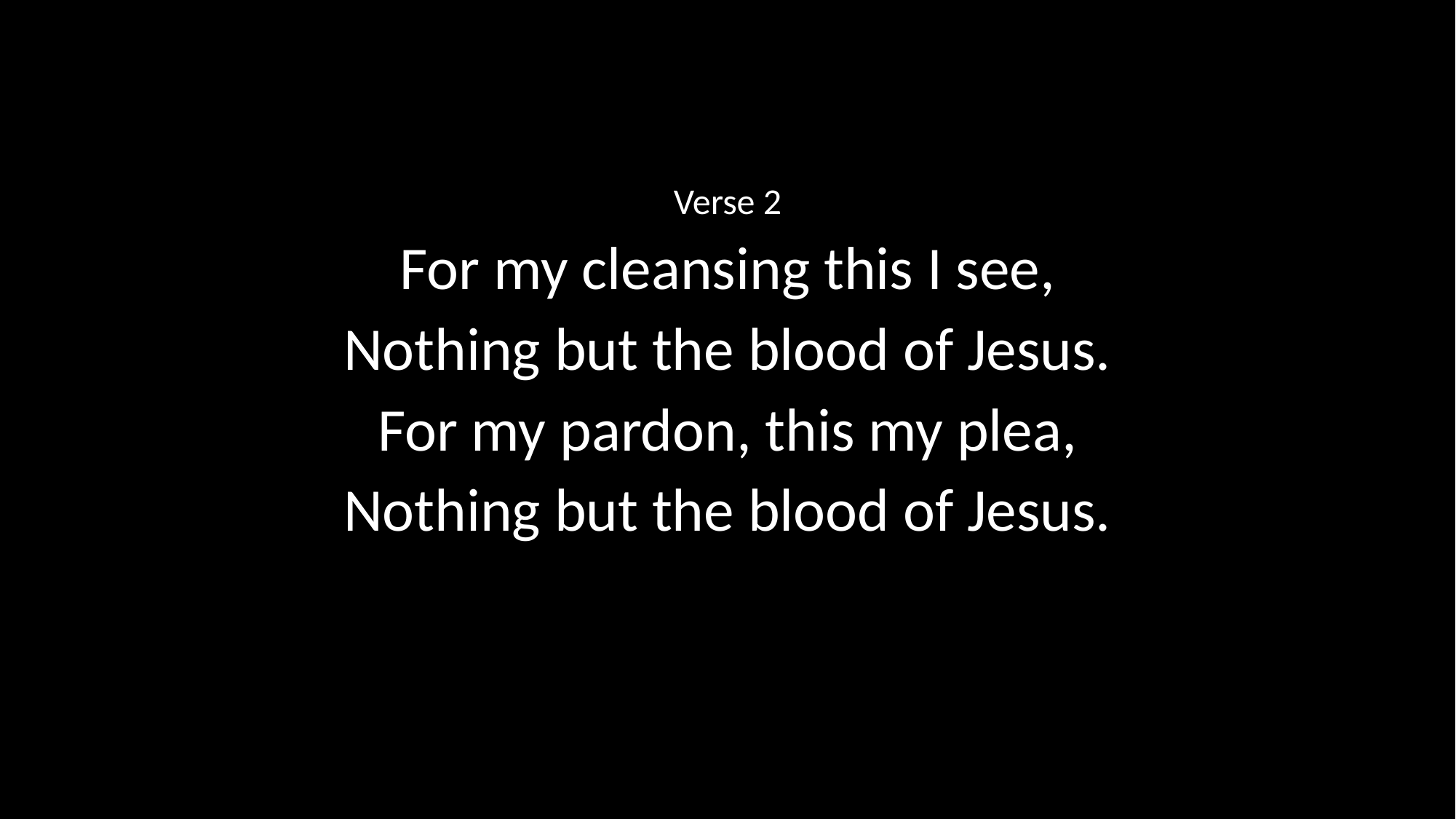

Verse 2
For my cleansing this I see,
Nothing but the blood of Jesus.
For my pardon, this my plea,
Nothing but the blood of Jesus.